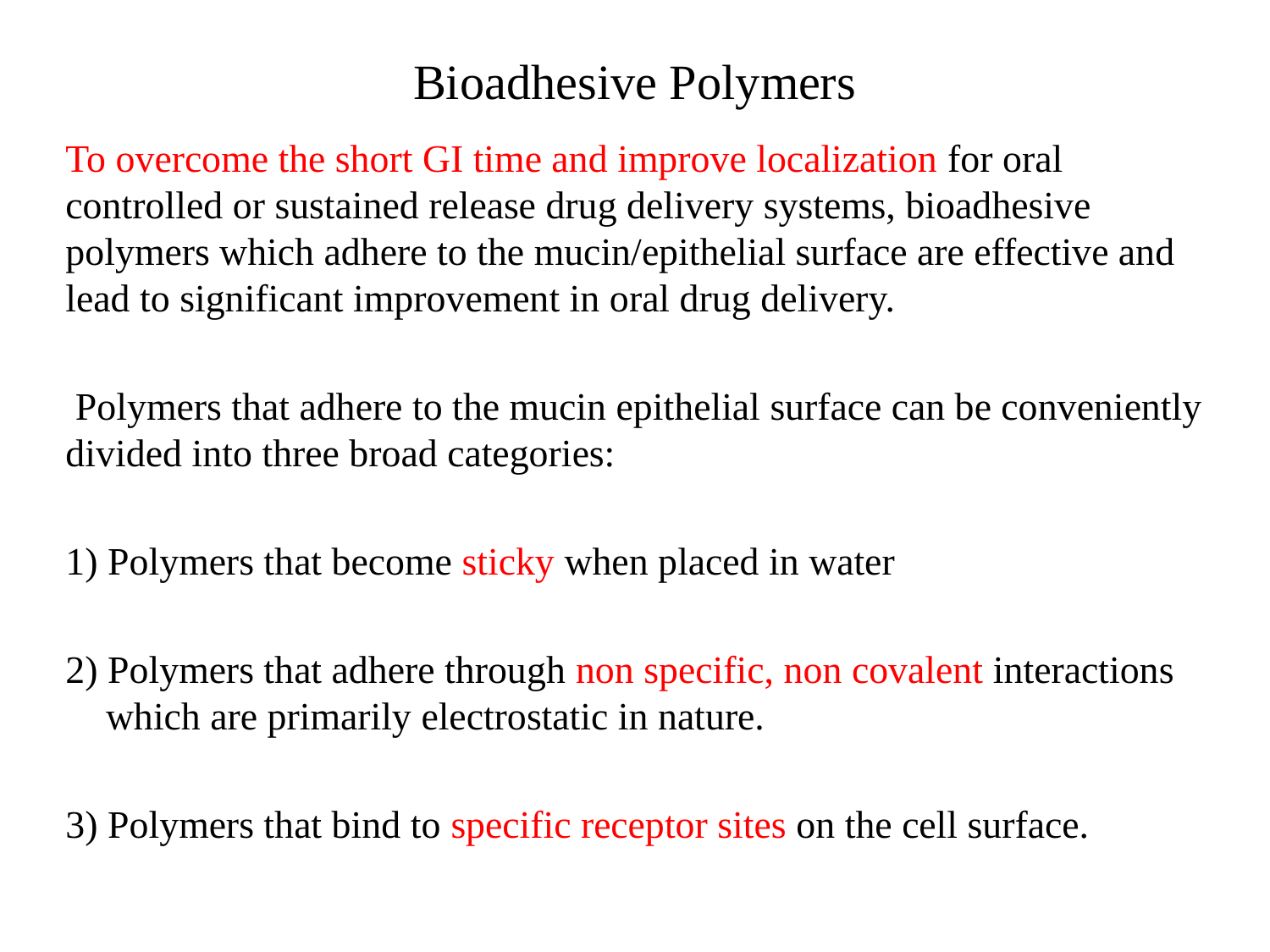

# Bioadhesive Polymers
To overcome the short GI time and improve localization for oral controlled or sustained release drug delivery systems, bioadhesive polymers which adhere to the mucin/epithelial surface are effective and lead to significant improvement in oral drug delivery.

 Polymers that adhere to the mucin epithelial surface can be conveniently divided into three broad categories:

1) Polymers that become sticky when placed in water

2) Polymers that adhere through non specific, non covalent interactions  which are primarily electrostatic in nature.

3) Polymers that bind to specific receptor sites on the cell surface.